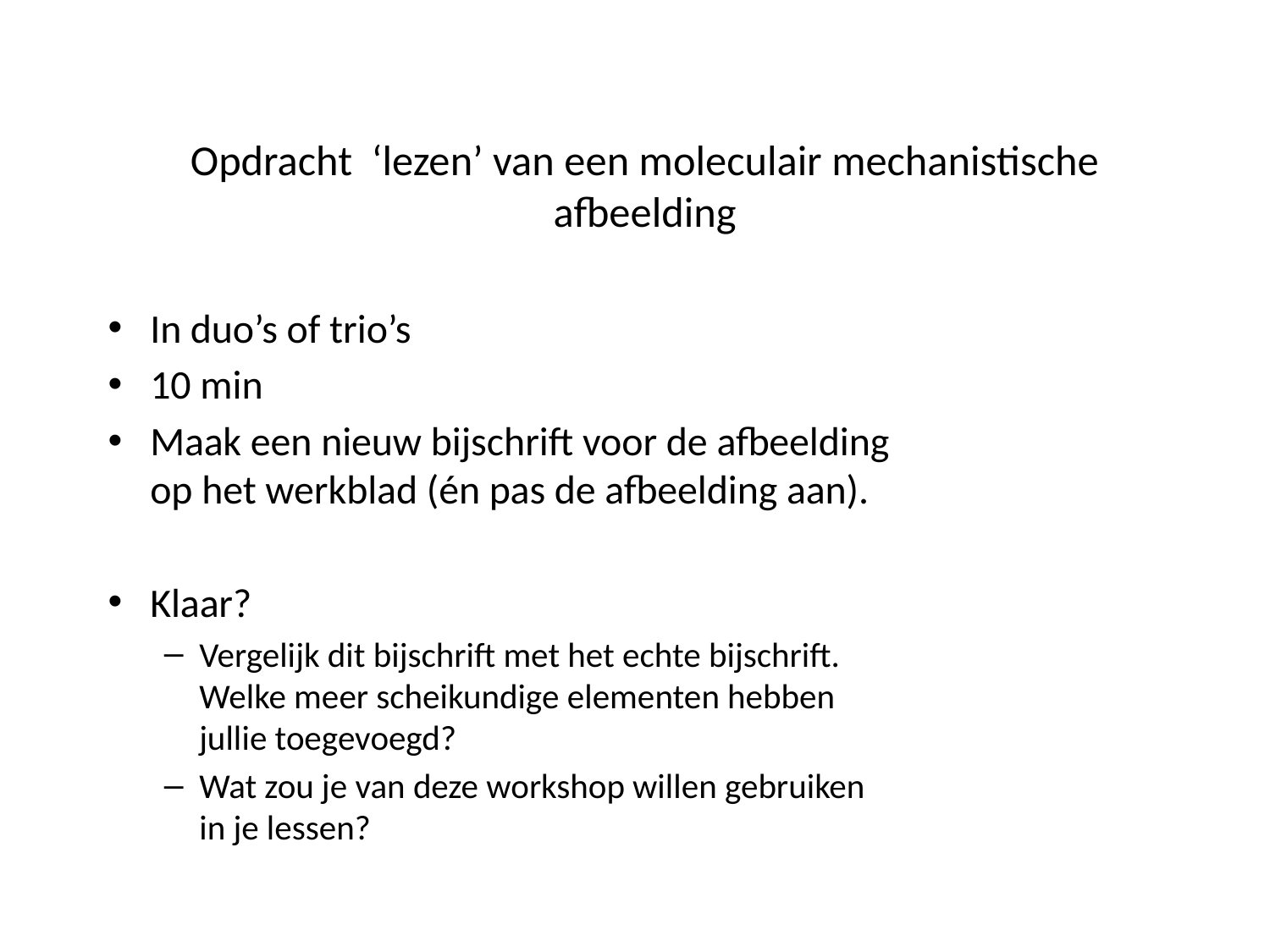

# Opdracht  ‘lezen’ van een moleculair mechanistische afbeelding
In duo’s of trio’s
10 min
Maak een nieuw bijschrift voor de afbeelding op het werkblad (én pas de afbeelding aan).

Klaar?
Vergelijk dit bijschrift met het echte bijschrift. Welke meer scheikundige elementen hebben jullie toegevoegd?
Wat zou je van deze workshop willen gebruiken in je lessen?